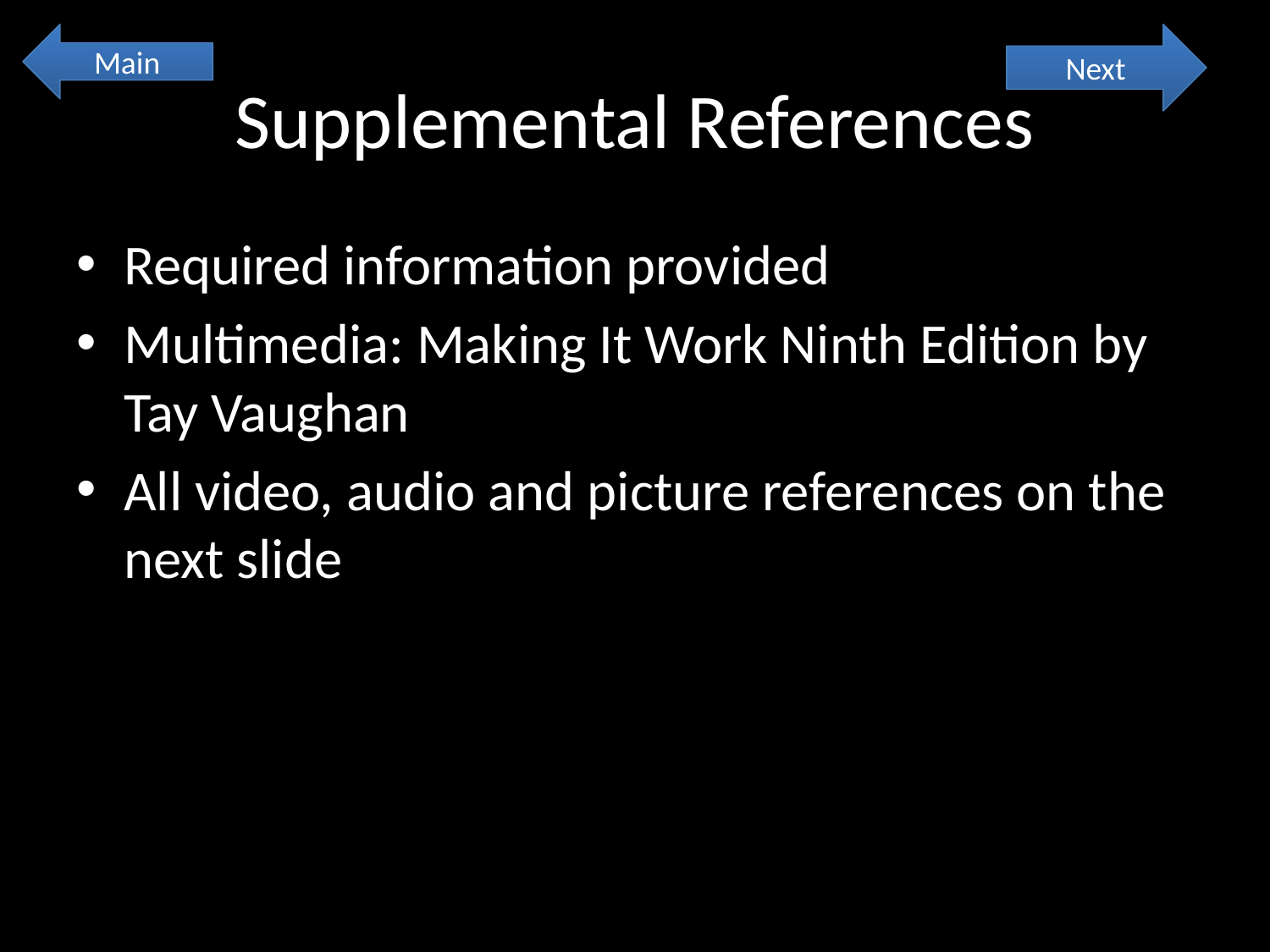

Main
Next
# Supplemental References
Required information provided
Multimedia: Making It Work Ninth Edition by Tay Vaughan
All video, audio and picture references on the next slide